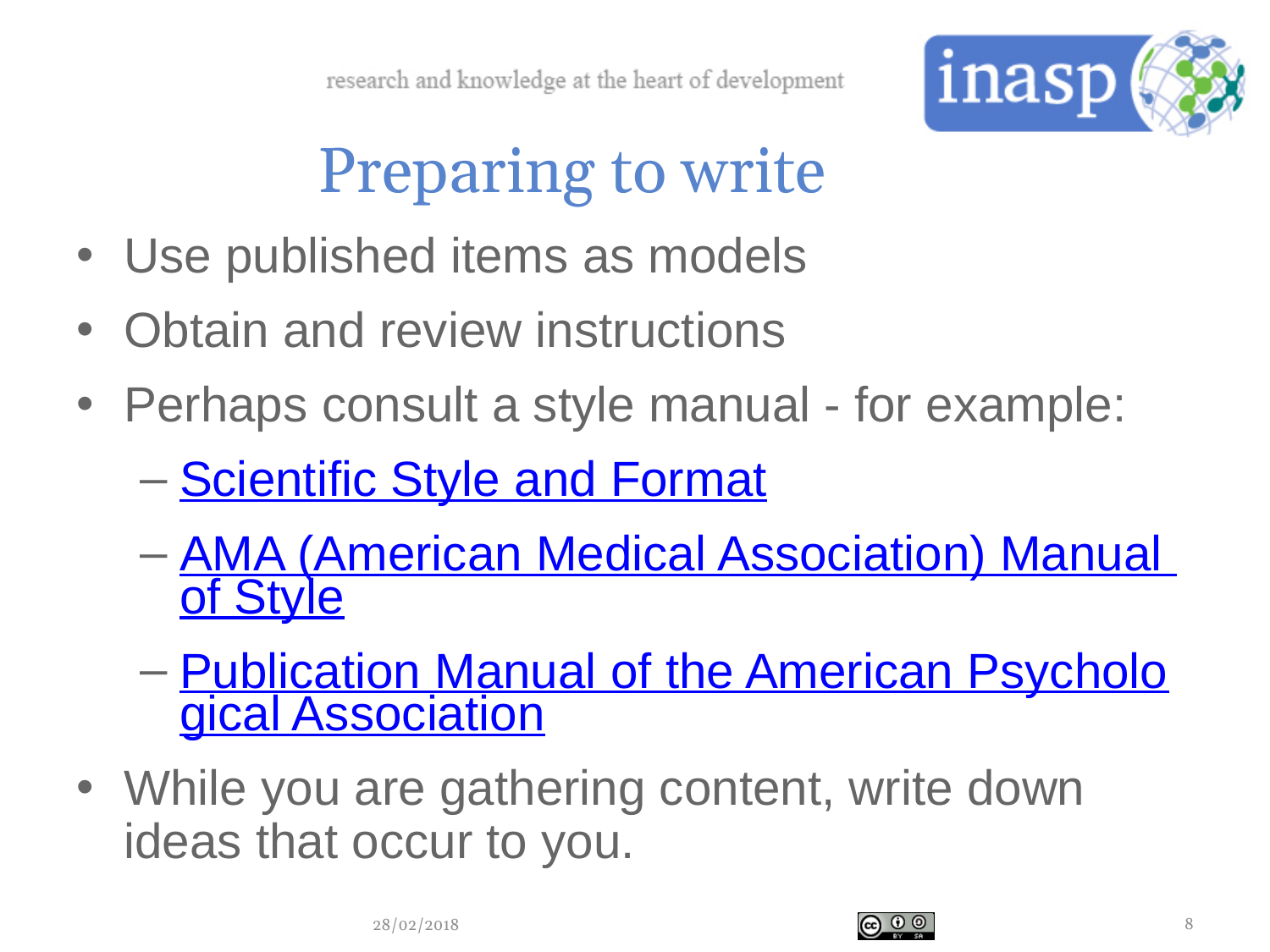

# Preparing to write
Use published items as models
Obtain and review instructions
Perhaps consult a style manual - for example:
Scientific Style and Format
AMA (American Medical Association) Manual of Style
Publication Manual of the American Psychological Association
While you are gathering content, write down ideas that occur to you.

28/02/2018

8